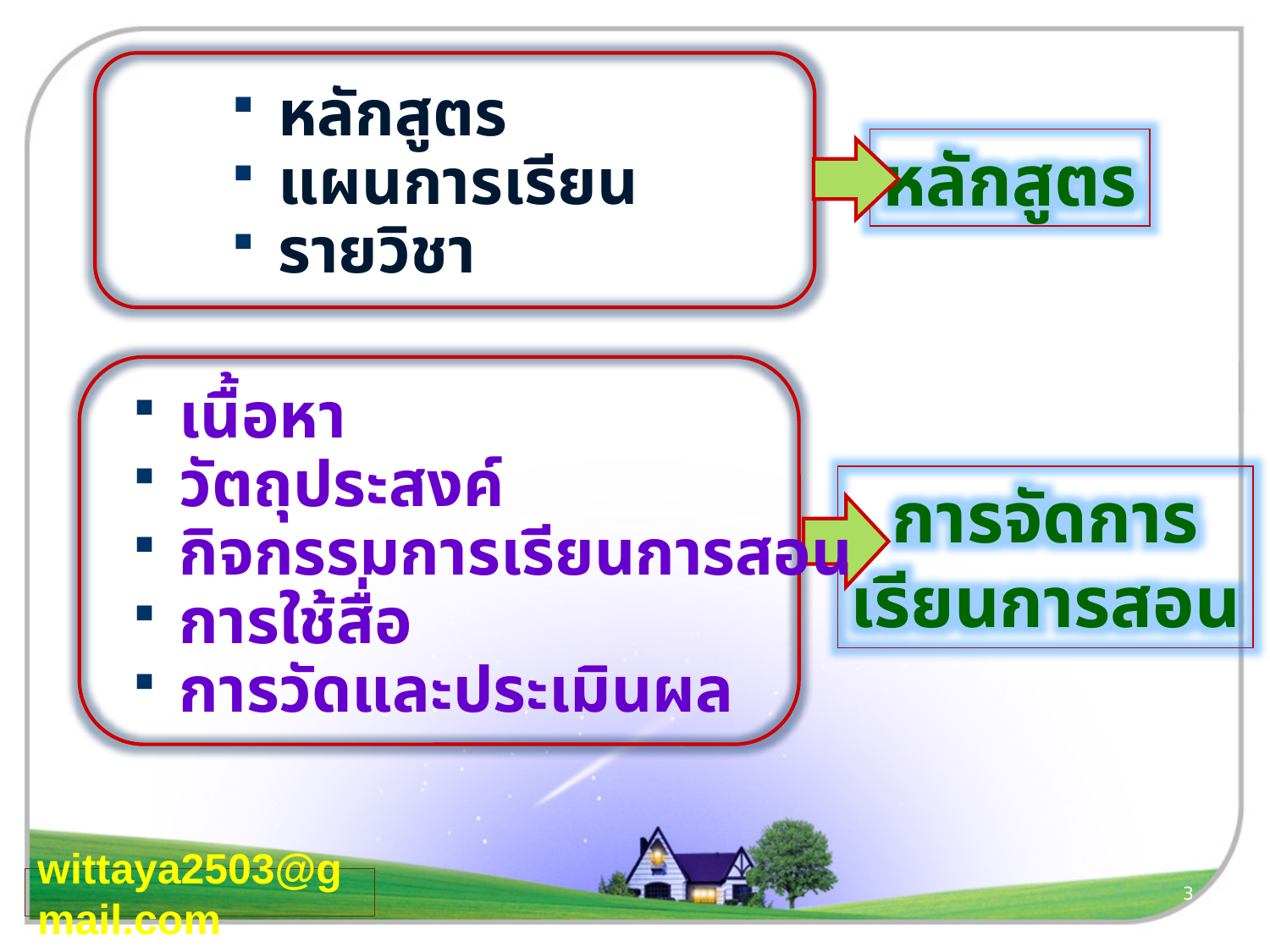

หลักสูตร
 แผนการเรียน
 รายวิชา
หลักสูตร

 เนื้อหา
 วัตถุประสงค์
 กิจกรรมการเรียนการสอน
 การใช้สื่อ
 การวัดและประเมินผล
การจัดการ
เรียนการสอน

wittaya2503@gmail.com
3